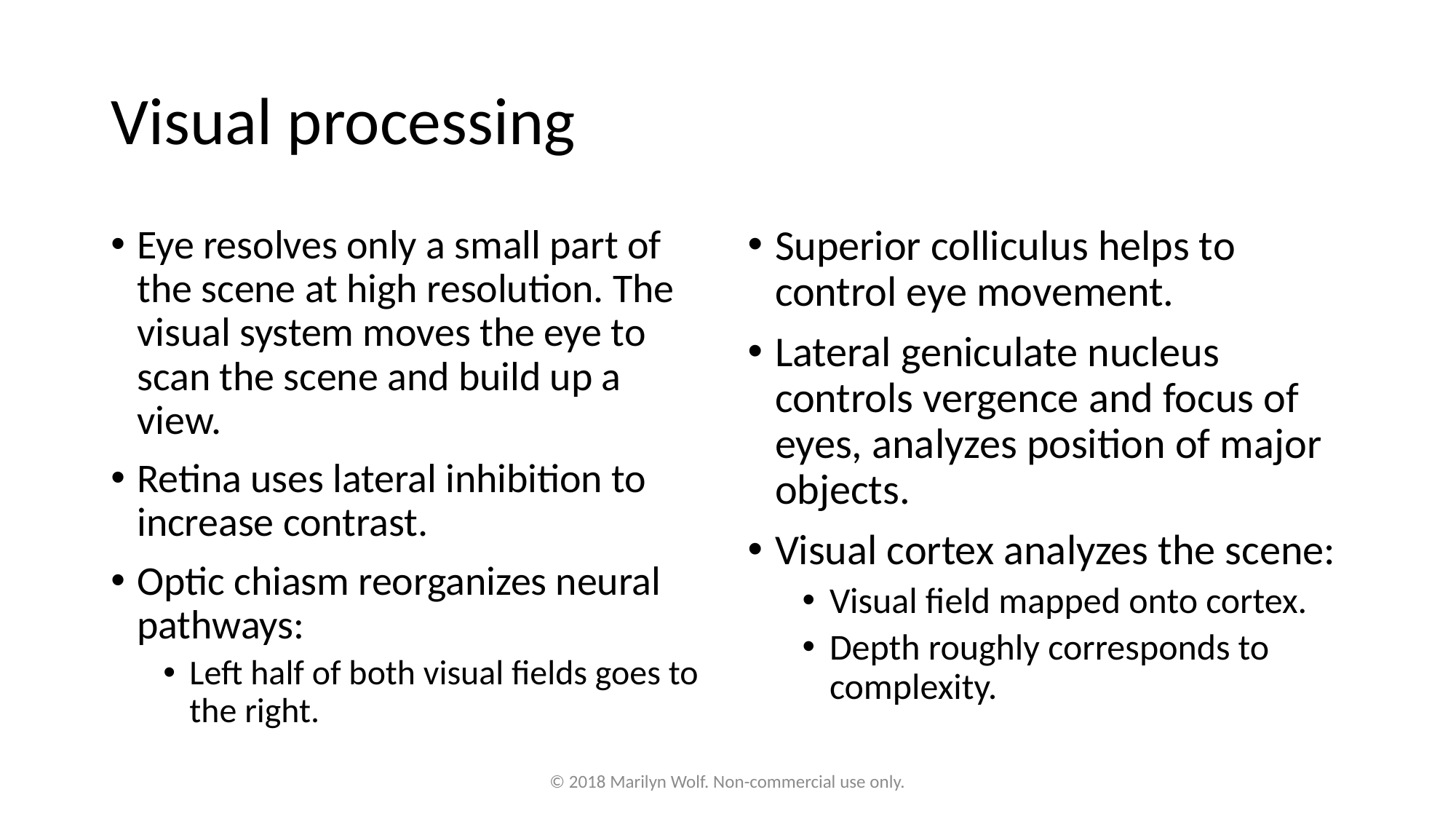

# Visual processing
Eye resolves only a small part of the scene at high resolution. The visual system moves the eye to scan the scene and build up a view.
Retina uses lateral inhibition to increase contrast.
Optic chiasm reorganizes neural pathways:
Left half of both visual fields goes to the right.
Superior colliculus helps to control eye movement.
Lateral geniculate nucleus controls vergence and focus of eyes, analyzes position of major objects.
Visual cortex analyzes the scene:
Visual field mapped onto cortex.
Depth roughly corresponds to complexity.
© 2018 Marilyn Wolf. Non-commercial use only.